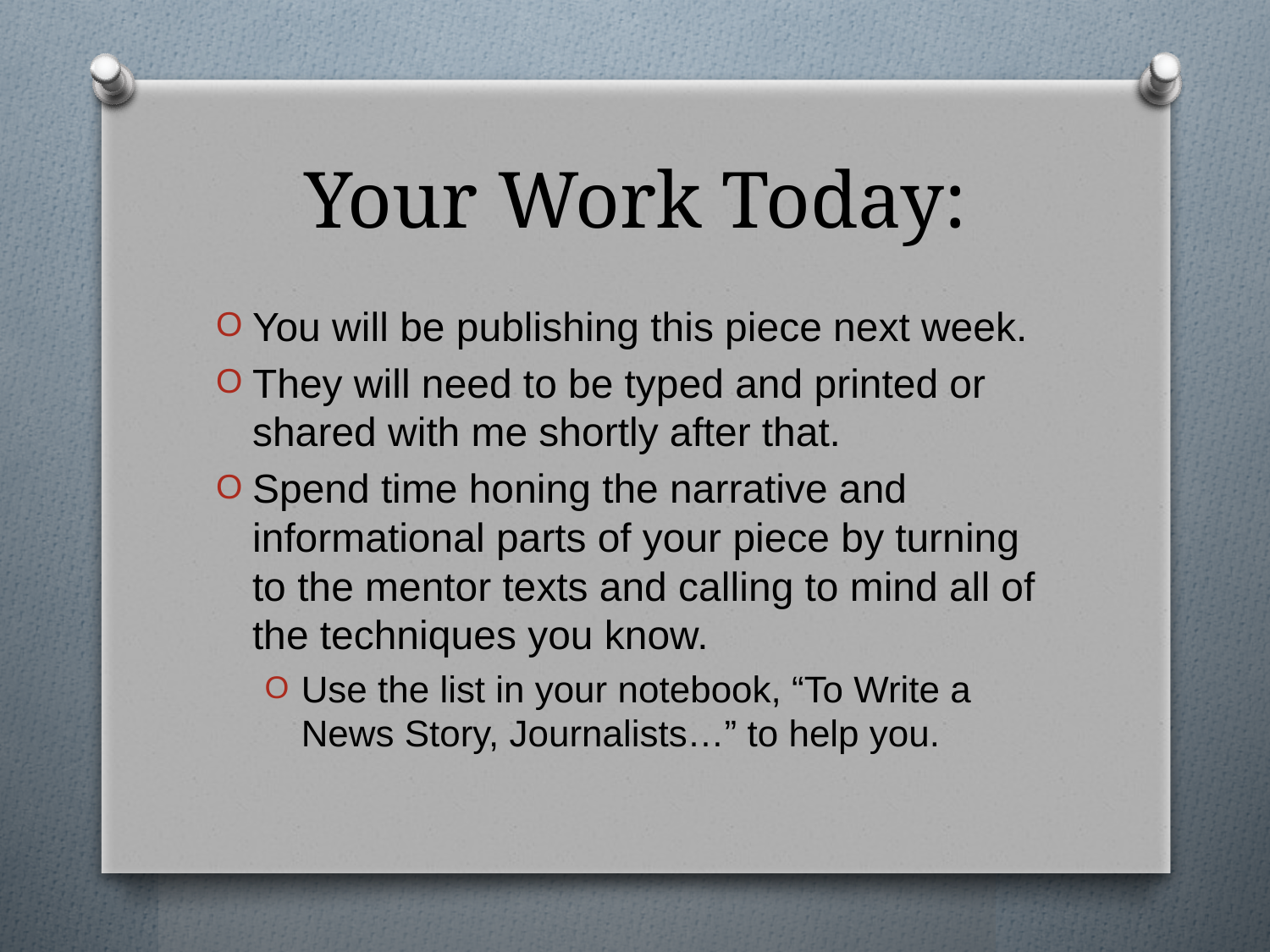

# Your Work Today:
You will be publishing this piece next week.
They will need to be typed and printed or shared with me shortly after that.
Spend time honing the narrative and informational parts of your piece by turning to the mentor texts and calling to mind all of the techniques you know.
Use the list in your notebook, “To Write a News Story, Journalists…” to help you.